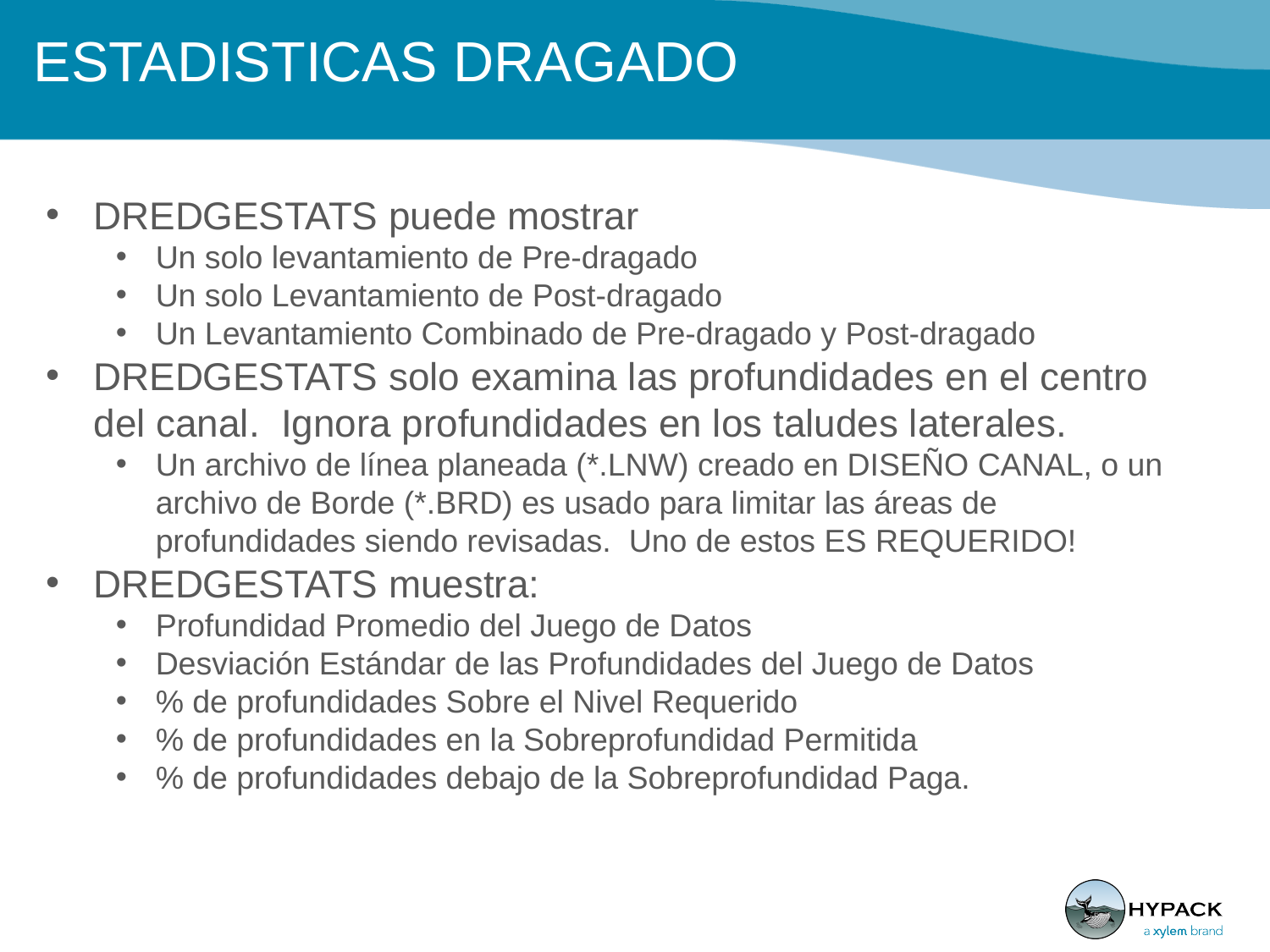

# ESTADISTICAS DRAGADO
DREDGESTATS puede mostrar
Un solo levantamiento de Pre-dragado
Un solo Levantamiento de Post-dragado
Un Levantamiento Combinado de Pre-dragado y Post-dragado
DREDGESTATS solo examina las profundidades en el centro del canal.  Ignora profundidades en los taludes laterales.
Un archivo de línea planeada (*.LNW) creado en DISEÑO CANAL, o un archivo de Borde (*.BRD) es usado para limitar las áreas de profundidades siendo revisadas.  Uno de estos ES REQUERIDO!
DREDGESTATS muestra:
Profundidad Promedio del Juego de Datos
Desviación Estándar de las Profundidades del Juego de Datos
% de profundidades Sobre el Nivel Requerido
% de profundidades en la Sobreprofundidad Permitida
% de profundidades debajo de la Sobreprofundidad Paga.